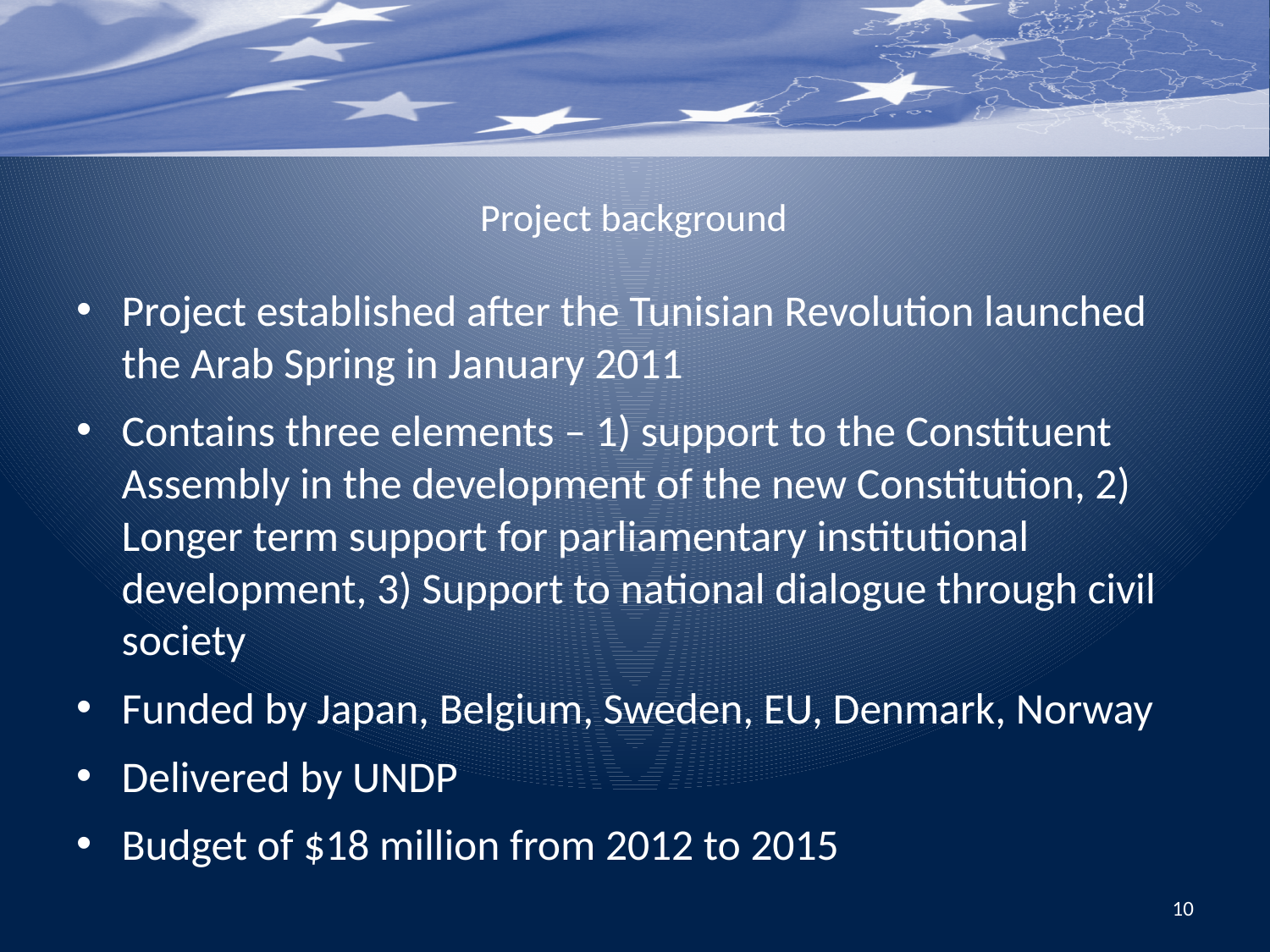

# Project background
Project established after the Tunisian Revolution launched the Arab Spring in January 2011
Contains three elements – 1) support to the Constituent Assembly in the development of the new Constitution, 2) Longer term support for parliamentary institutional development, 3) Support to national dialogue through civil society
Funded by Japan, Belgium, Sweden, EU, Denmark, Norway
Delivered by UNDP
Budget of $18 million from 2012 to 2015

10